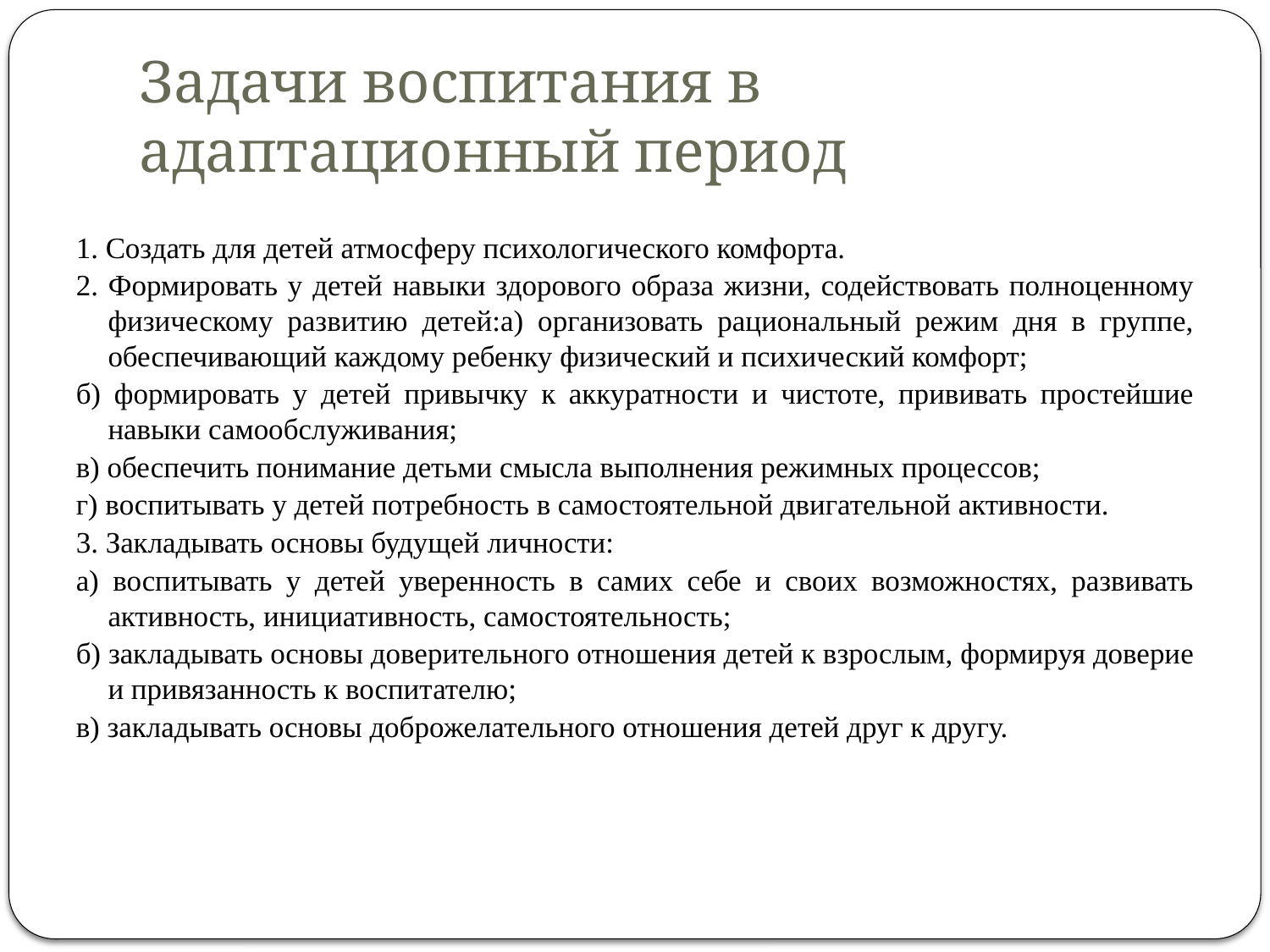

# Задачи воспитания в  адаптационный период
1. Создать для детей атмосферу психологического комфорта.
2. Формировать у детей навыки здорового образа жизни, содействовать полноценному физическому развитию детей:а) организовать рациональный режим дня в группе, обеспечивающий каждому ребенку физический и психический комфорт;
б) формировать у детей привычку к аккуратности и чистоте, прививать простейшие навыки самообслуживания;
в) обеспечить понимание детьми смысла выполнения режимных процессов;
г) воспитывать у детей потребность в самостоятельной двигательной активности.
3. Закладывать основы будущей личности:
а) воспитывать у детей уверенность в самих себе и своих возможностях, развивать активность, инициативность, самостоятельность;
б) закладывать основы доверительного отношения детей к взрослым, формируя доверие и привязанность к воспитателю;
в) закладывать основы доброжелательного отношения детей друг к другу.